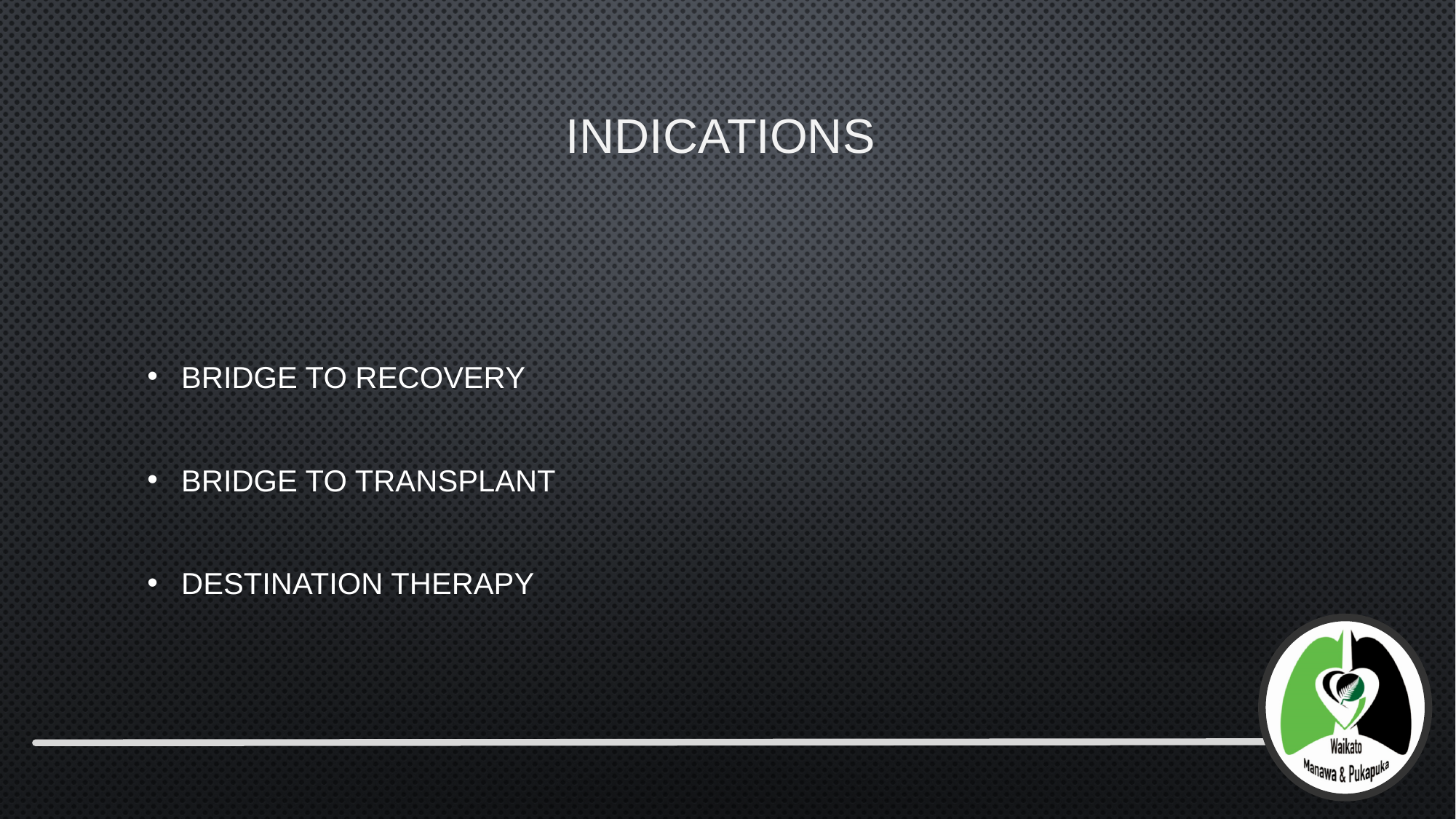

# Indications
Bridge to Recovery

Bridge to Transplant

Destination Therapy